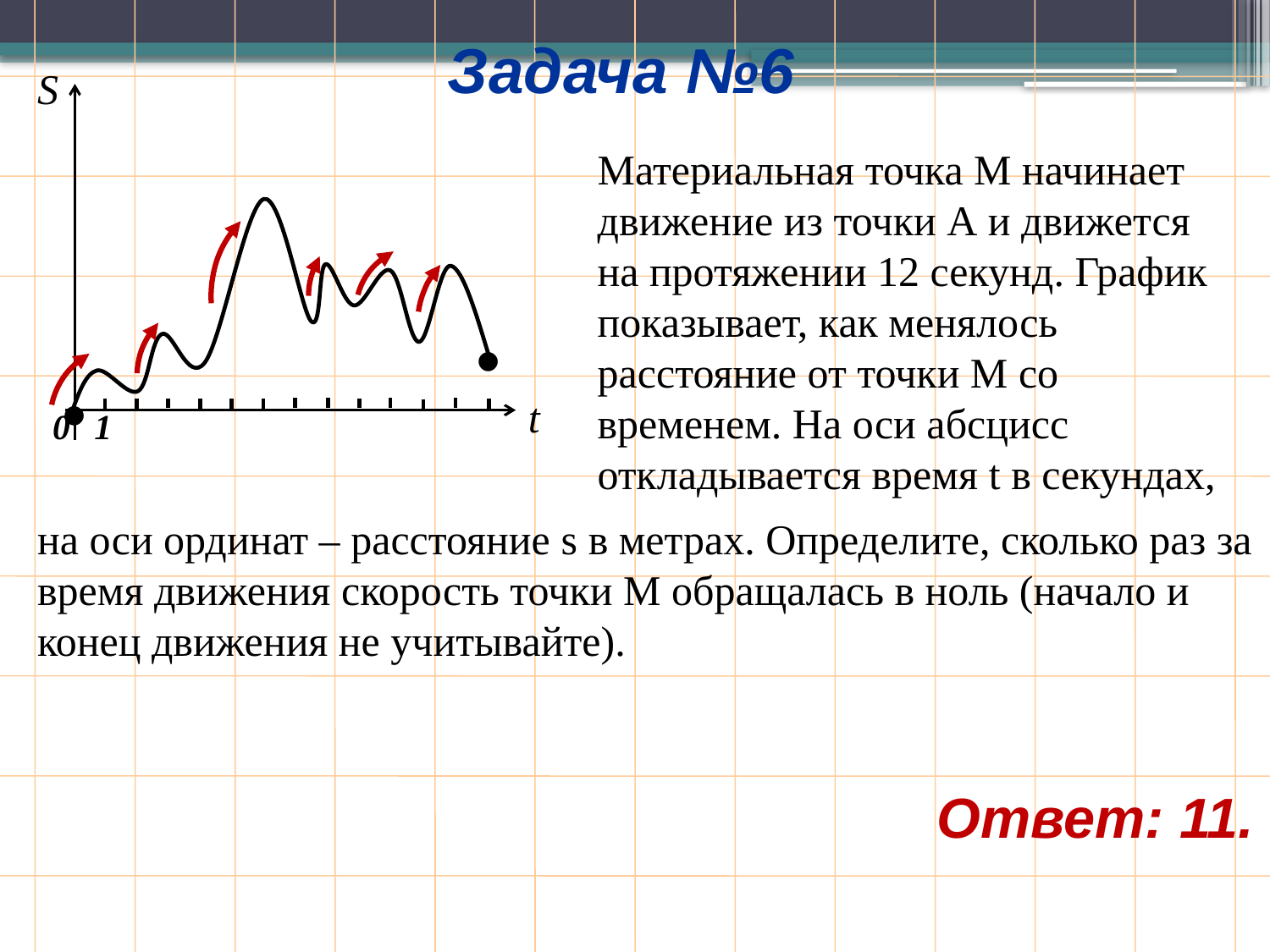

Задача №6

S

•
•
t
1
0
Материальная точка М начинает движение из точки А и движется на протяжении 12 секунд. График показывает, как менялось расстояние от точки М со временем. На оси абсцисс откладывается время t в секундах,

на оси ординат – расстояние s в метрах. Определите, сколько раз за время движения скорость точки М обращалась в ноль (начало и конец движения не учитывайте).

Ответ: 11.